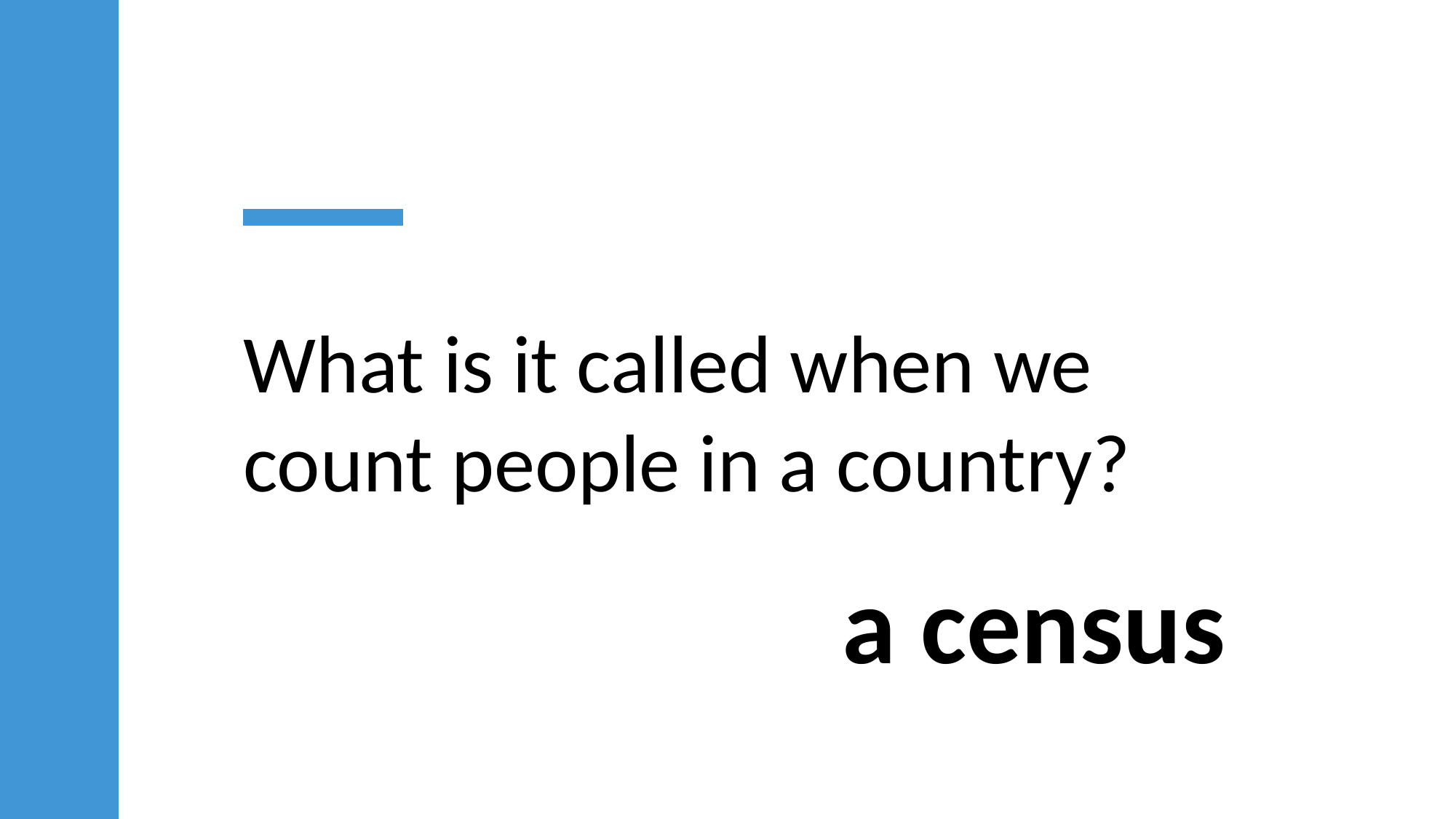

# What is it called when we count people in a country?
a census